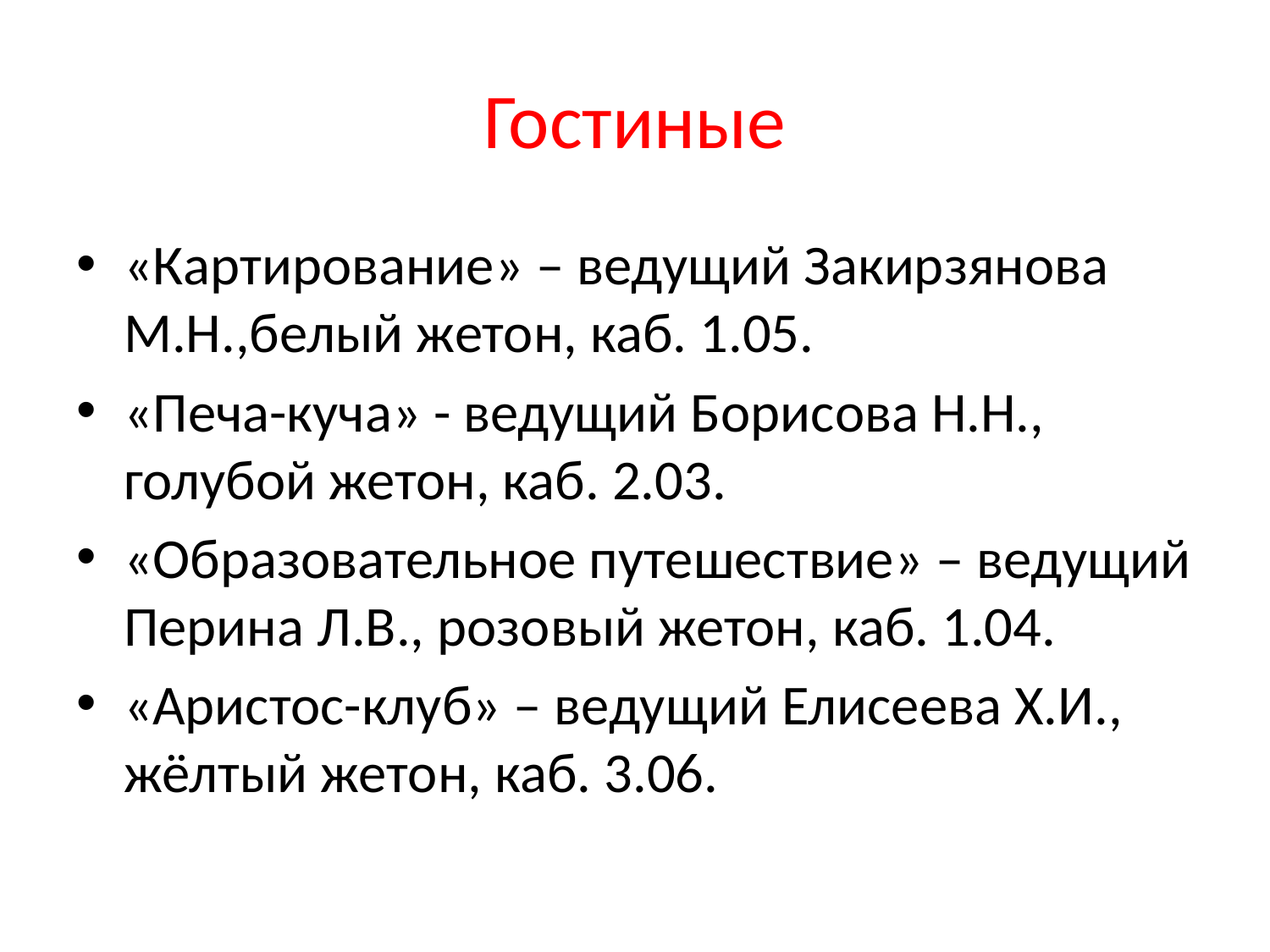

# Гостиные
«Картирование» – ведущий Закирзянова М.Н.,белый жетон, каб. 1.05.
«Печа-куча» - ведущий Борисова Н.Н., голубой жетон, каб. 2.03.
«Образовательное путешествие» – ведущий Перина Л.В., розовый жетон, каб. 1.04.
«Аристос-клуб» – ведущий Елисеева Х.И., жёлтый жетон, каб. 3.06.